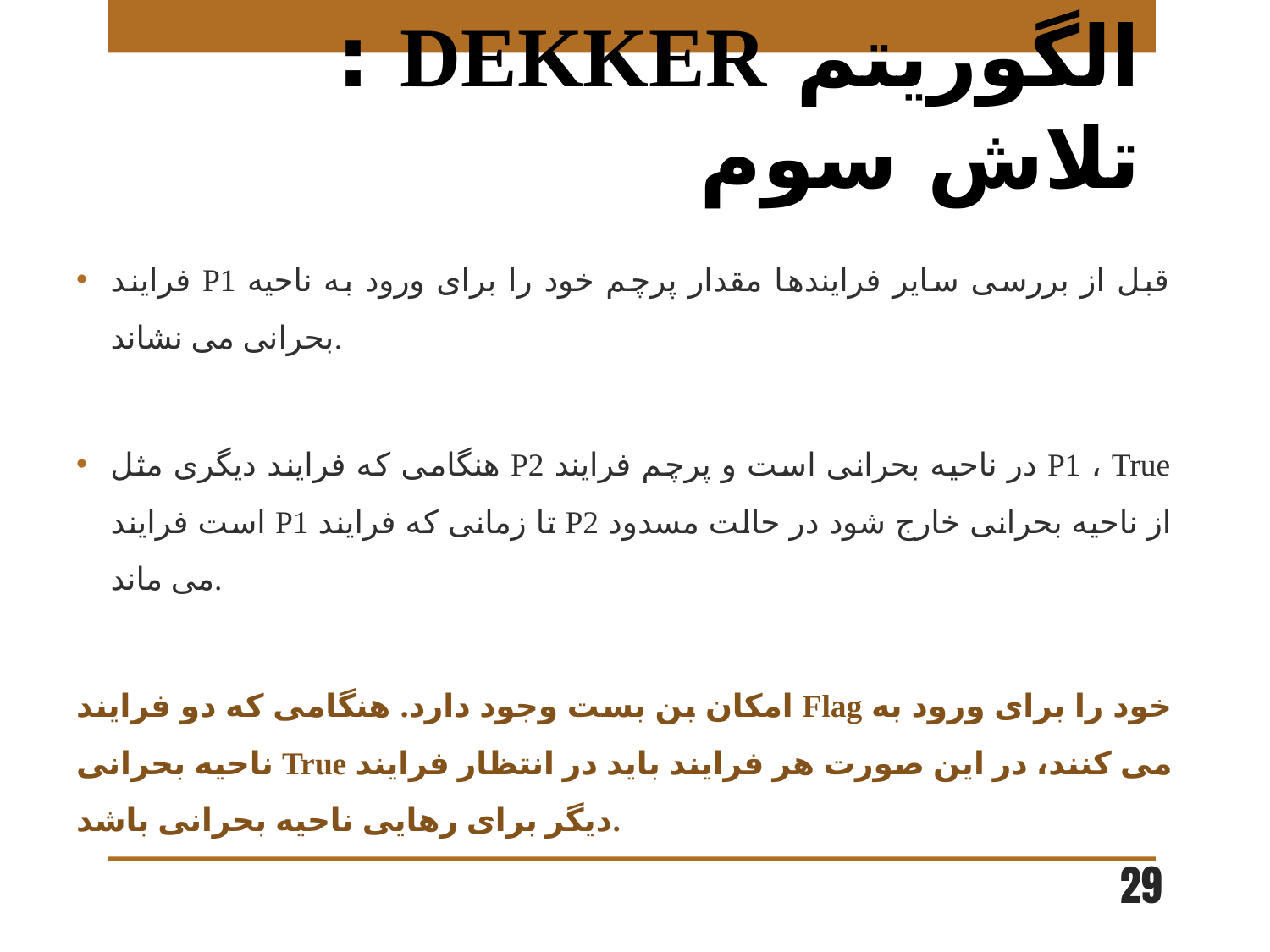

# الگوریتم DEKKER : تلاش سوم
فرایند P1 قبل از بررسی سایر فرایندها مقدار پرچم خود را برای ورود به ناحیه بحرانی می نشاند.

هنگامی که فرایند دیگری مثل P2 در ناحیه بحرانی است و پرچم فرایند P1 ، True است فرایند P1 تا زمانی که فرایند P2 از ناحیه بحرانی خارج شود در حالت مسدود می ماند.

امکان بن بست وجود دارد. هنگامی که دو فرایند Flag خود را برای ورود به ناحیه بحرانی True می کنند، در این صورت هر فرایند باید در انتظار فرایند دیگر برای رهایی ناحیه بحرانی باشد.
29